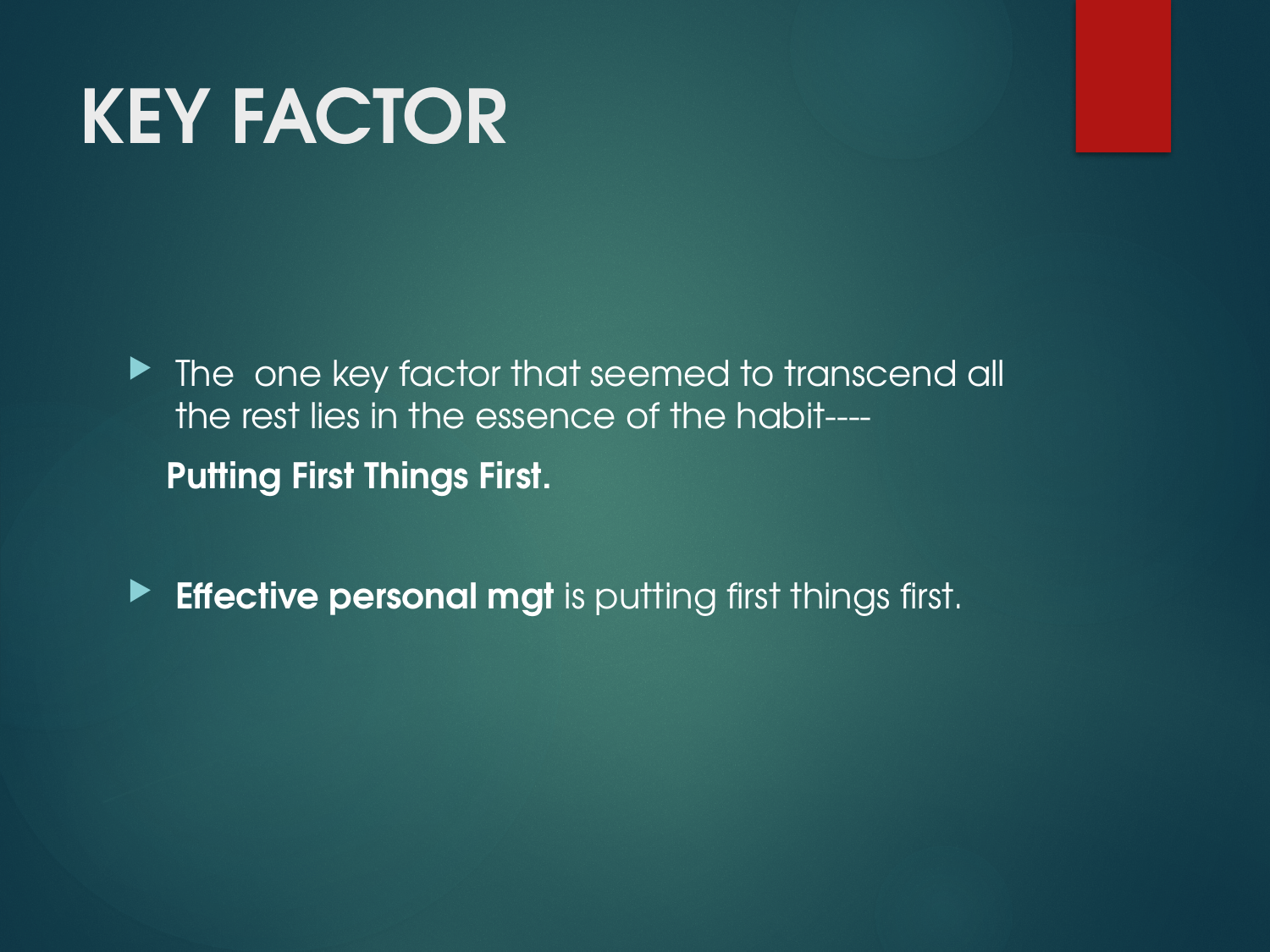

# KEY FACTOR

The  one key factor that seemed to transcend all the rest lies in the essence of the habit----
    Putting First Things First.

Effective personal mgt is putting first things first.